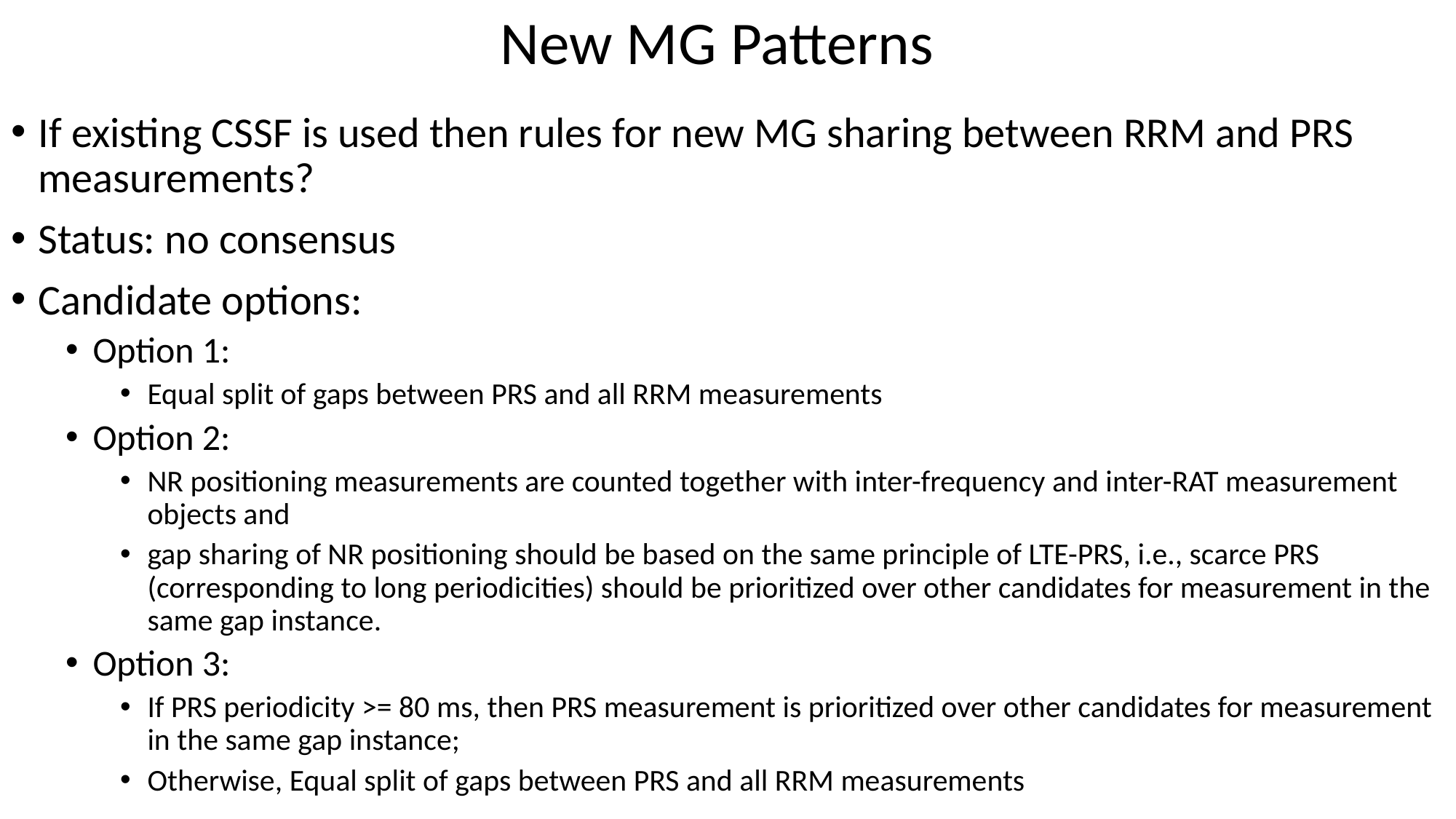

# New MG Patterns
If existing CSSF is used then rules for new MG sharing between RRM and PRS measurements?
Status: no consensus
Candidate options:
Option 1:
Equal split of gaps between PRS and all RRM measurements
Option 2:
NR positioning measurements are counted together with inter-frequency and inter-RAT measurement objects and
gap sharing of NR positioning should be based on the same principle of LTE-PRS, i.e., scarce PRS (corresponding to long periodicities) should be prioritized over other candidates for measurement in the same gap instance.
Option 3:
If PRS periodicity >= 80 ms, then PRS measurement is prioritized over other candidates for measurement in the same gap instance;
Otherwise, Equal split of gaps between PRS and all RRM measurements